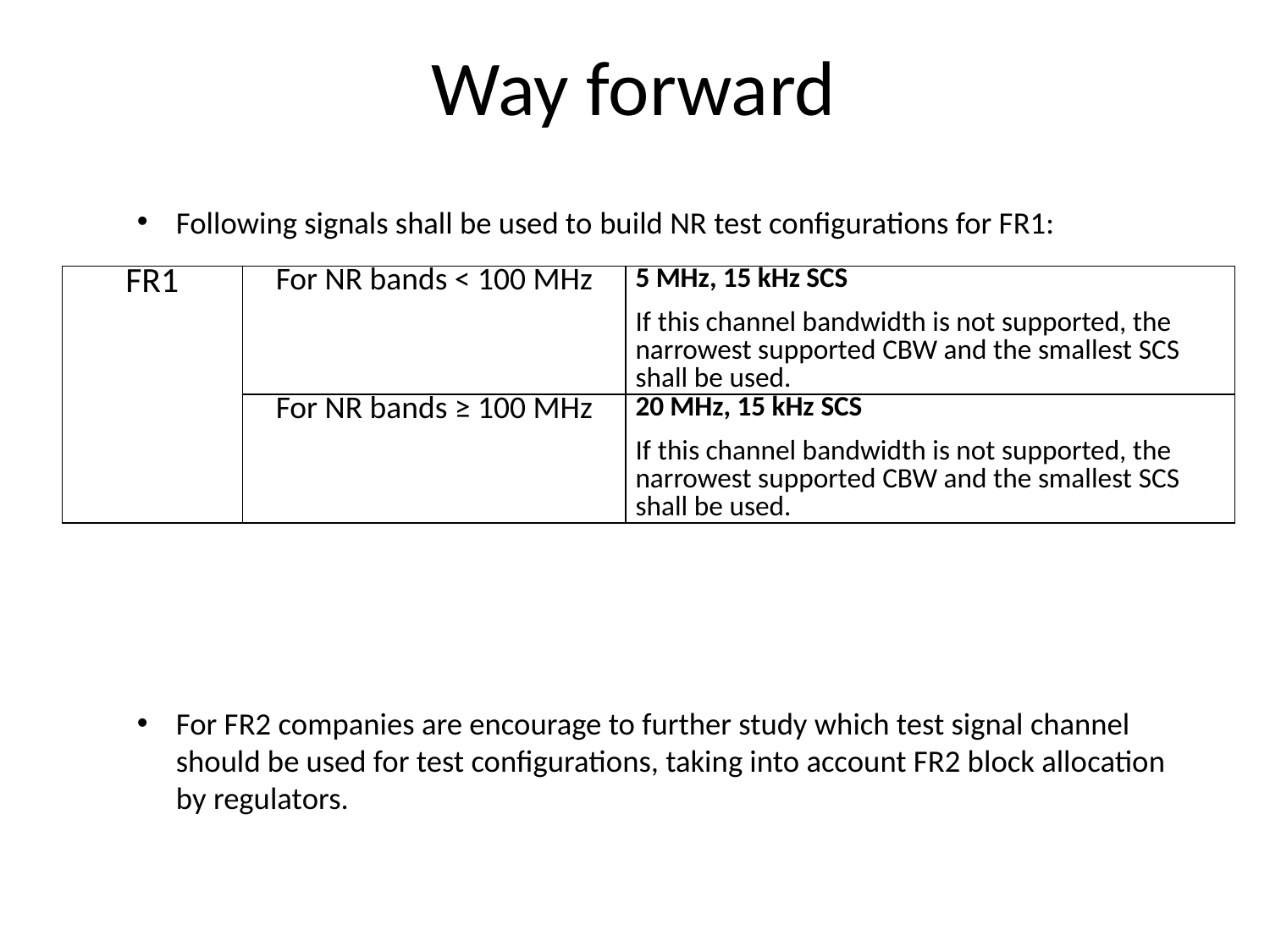

# Way forward
Following signals shall be used to build NR test configurations for FR1:

For FR2 companies are encourage to further study which test signal channel should be used for test configurations, taking into account FR2 block allocation by regulators.
| FR1 | For NR bands < 100 MHz | 5 MHz, 15 kHz SCS If this channel bandwidth is not supported, the narrowest supported CBW and the smallest SCS shall be used. |
| --- | --- | --- |
|  | For NR bands ≥ 100 MHz | 20 MHz, 15 kHz SCS If this channel bandwidth is not supported, the narrowest supported CBW and the smallest SCS shall be used. |